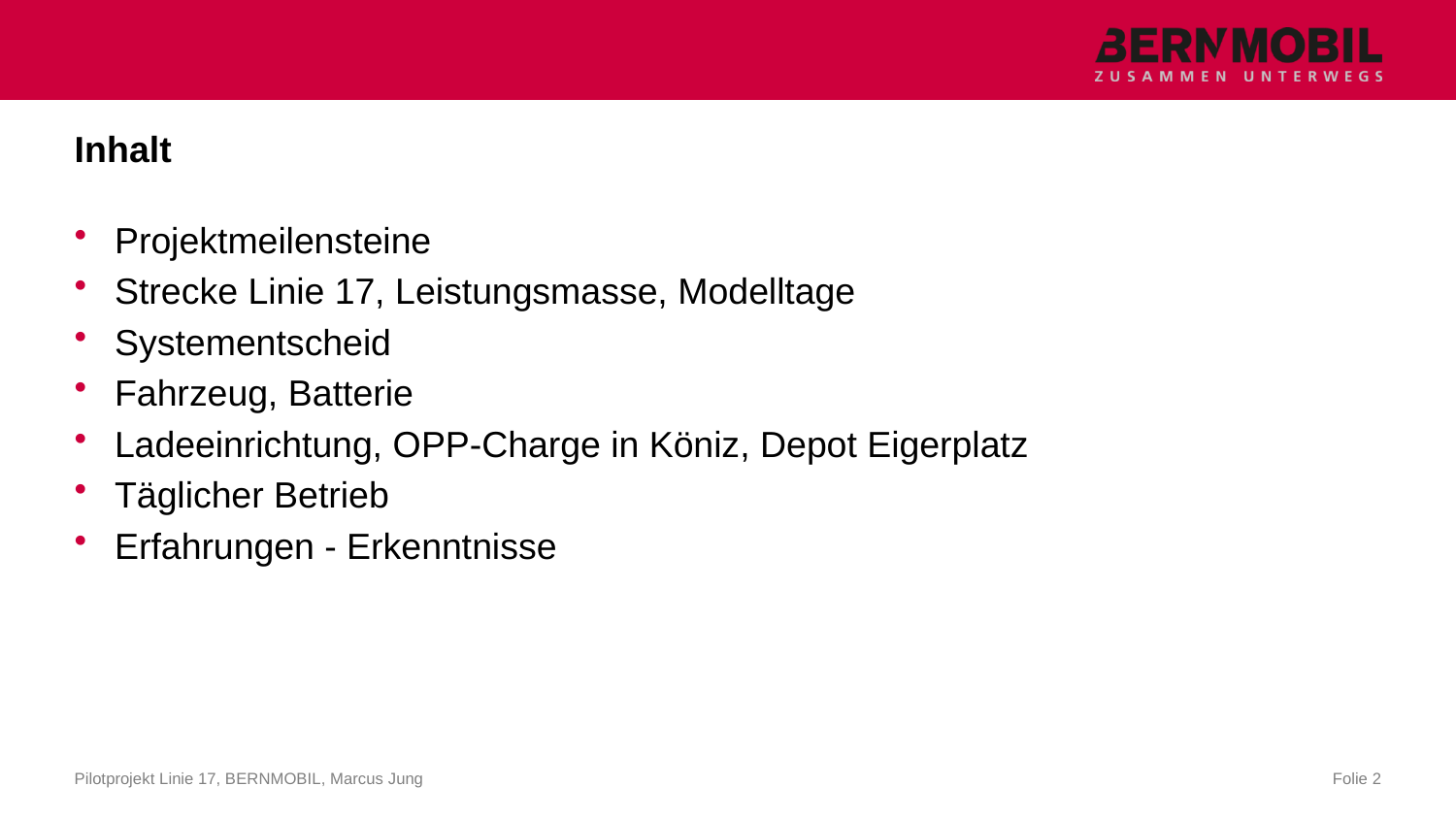

# Inhalt
Projektmeilensteine
Strecke Linie 17, Leistungsmasse, Modelltage
Systementscheid
Fahrzeug, Batterie
Ladeeinrichtung, OPP-Charge in Köniz, Depot Eigerplatz
Täglicher Betrieb
Erfahrungen - Erkenntnisse

Pilotprojekt Linie 17, BERNMOBIL, Marcus Jung
Folie 2